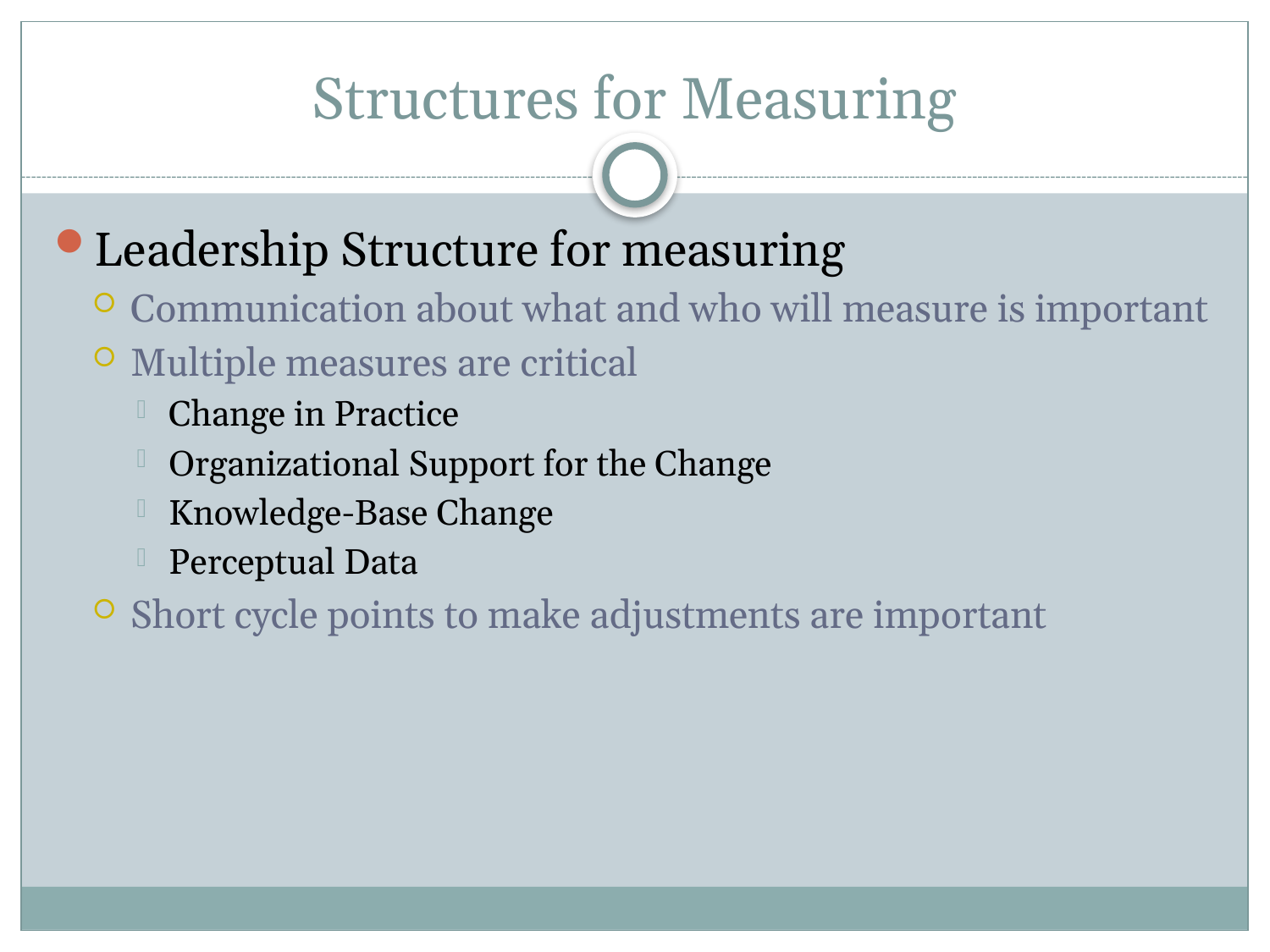

# Structures for Measuring
Leadership Structure for measuring
Communication about what and who will measure is important
Multiple measures are critical
Change in Practice
Organizational Support for the Change
Knowledge-Base Change
Perceptual Data
Short cycle points to make adjustments are important